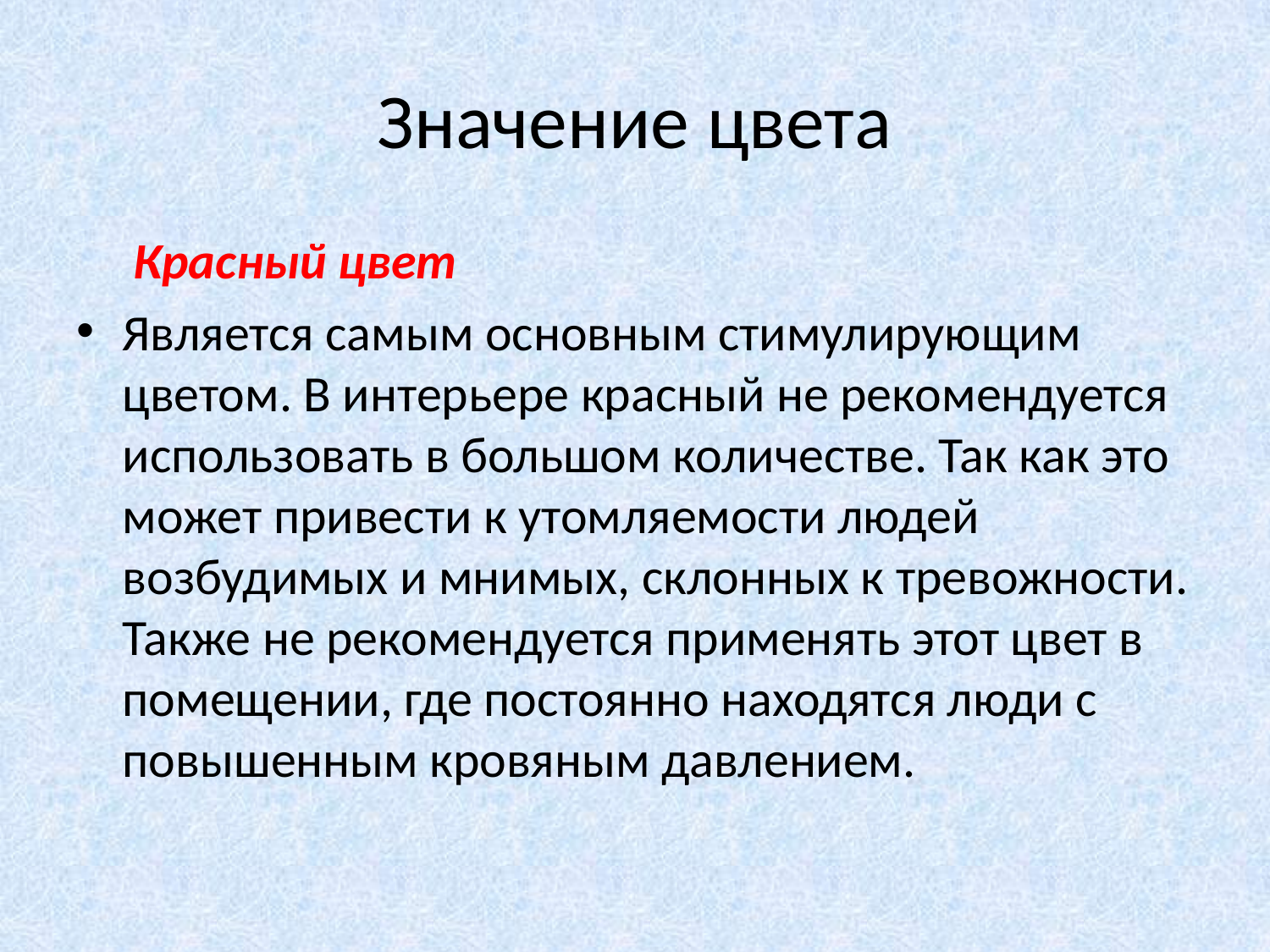

# Значение цвета
     Красный цвет
Является самым основным стимулирующим цветом. В интерьере красный не рекомендуется использовать в большом количестве. Так как это может привести к утомляемости людей возбудимых и мнимых, склонных к тревожности. Также не рекомендуется применять этот цвет в помещении, где постоянно находятся люди с повышенным кровяным давлением.